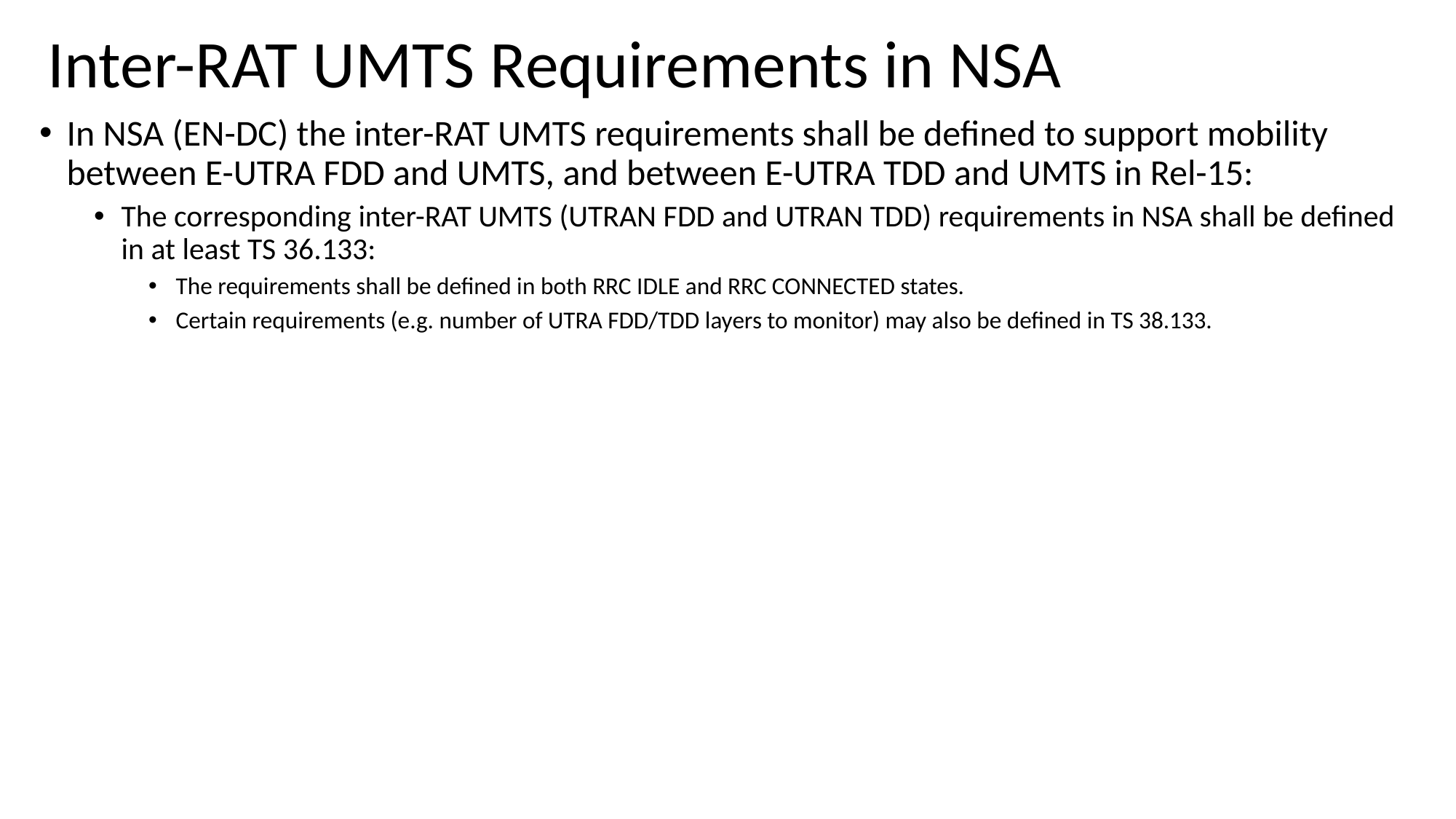

# Inter-RAT UMTS Requirements in NSA
In NSA (EN-DC) the inter-RAT UMTS requirements shall be defined to support mobility between E-UTRA FDD and UMTS, and between E-UTRA TDD and UMTS in Rel-15:
The corresponding inter-RAT UMTS (UTRAN FDD and UTRAN TDD) requirements in NSA shall be defined in at least TS 36.133:
The requirements shall be defined in both RRC IDLE and RRC CONNECTED states.
Certain requirements (e.g. number of UTRA FDD/TDD layers to monitor) may also be defined in TS 38.133.